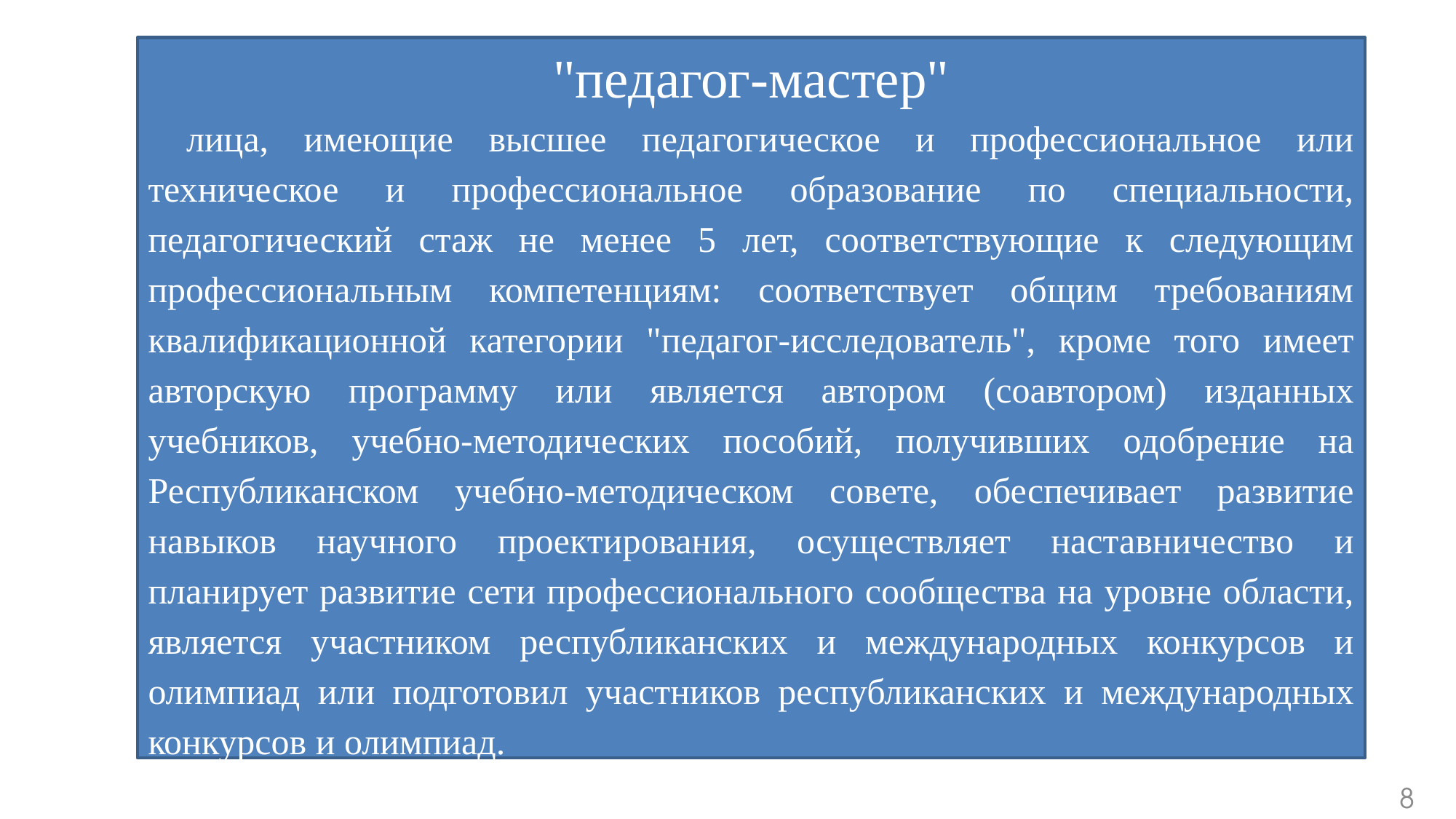

"педагог-мастер"
     лица, имеющие высшее педагогическое и профессиональное или техническое и профессиональное образование по специальности, педагогический стаж не менее 5 лет, соответствующие к следующим профессиональным компетенциям: соответствует общим требованиям квалификационной категории "педагог-исследователь", кроме того имеет авторскую программу или является автором (соавтором) изданных учебников, учебно-методических пособий, получивших одобрение на Республиканском учебно-методическом совете, обеспечивает развитие навыков научного проектирования, осуществляет наставничество и планирует развитие сети профессионального сообщества на уровне области, является участником республиканских и международных конкурсов и олимпиад или подготовил участников республиканских и международных конкурсов и олимпиад.
8